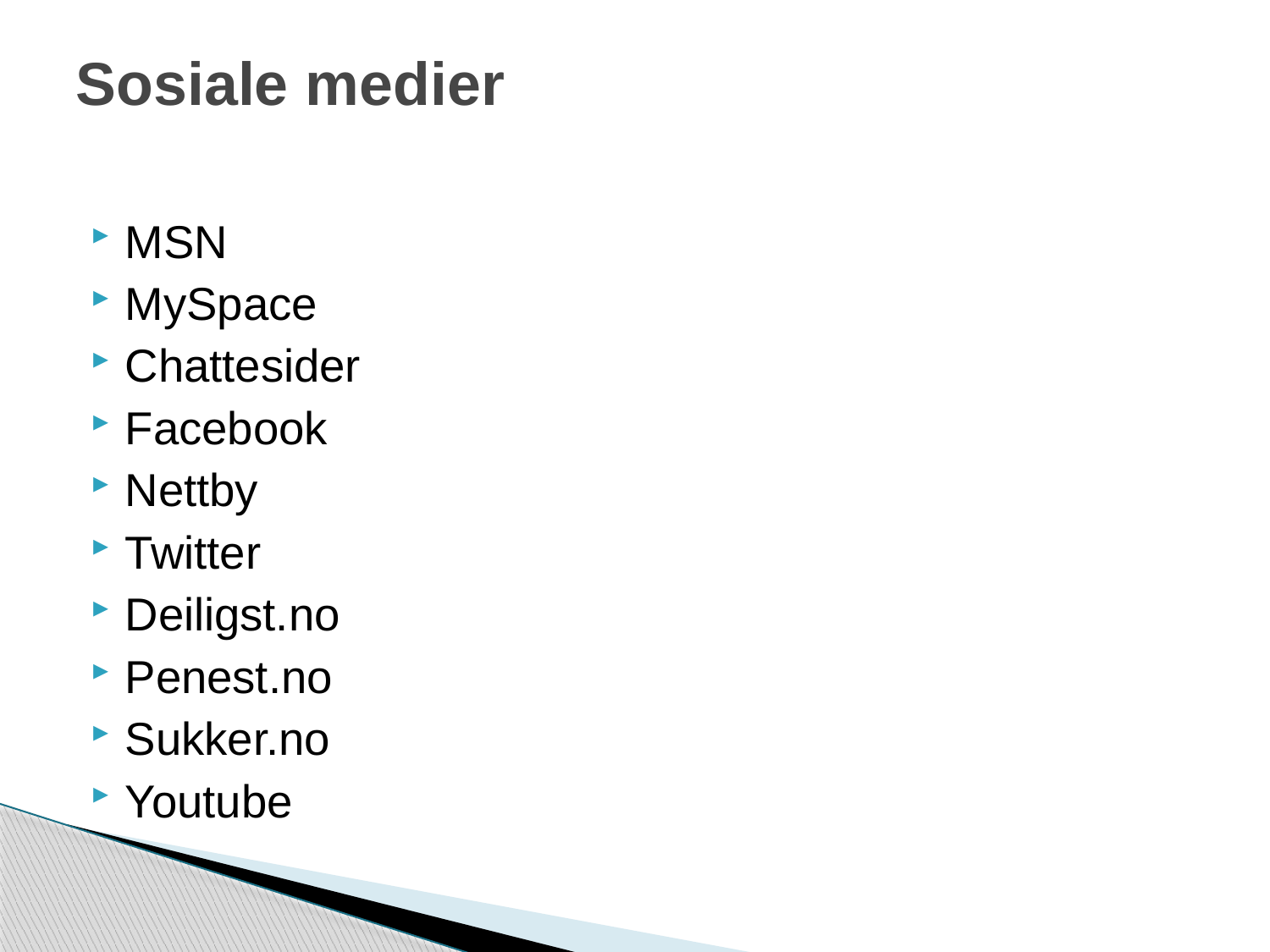

# Sosiale medier
MSN
MySpace
Chattesider
Facebook
Nettby
Twitter
Deiligst.no
Penest.no
Sukker.no
Youtube